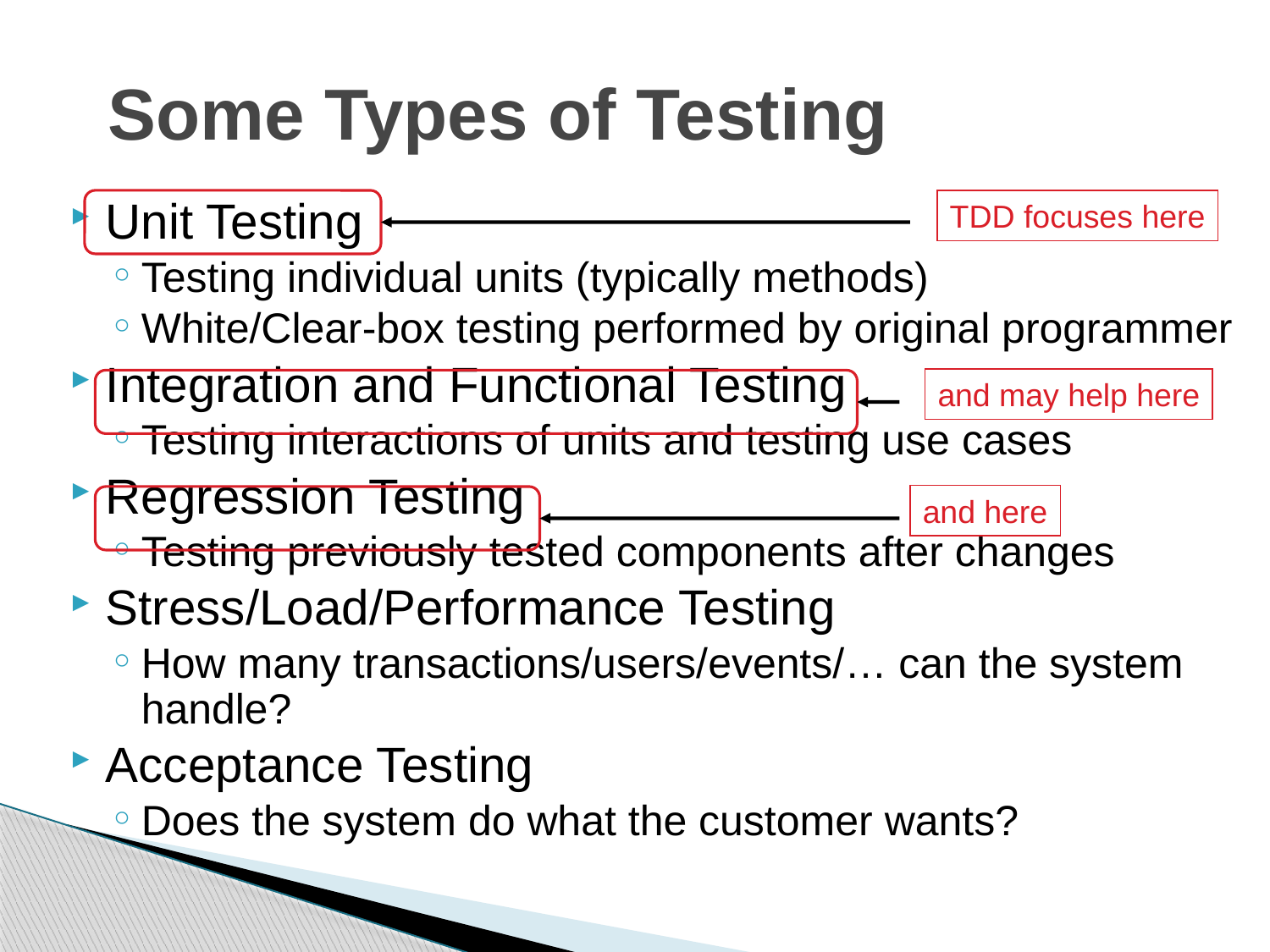

# Some Types of Testing
Unit Testing
Testing individual units (typically methods)
White/Clear-box testing performed by original programmer
Integration and Functional Testing
Testing interactions of units and testing use cases
Regression Testing
Testing previously tested components after changes
Stress/Load/Performance Testing
How many transactions/users/events/… can the system handle?
Acceptance Testing
Does the system do what the customer wants?

TDD focuses here

and may help here

and here